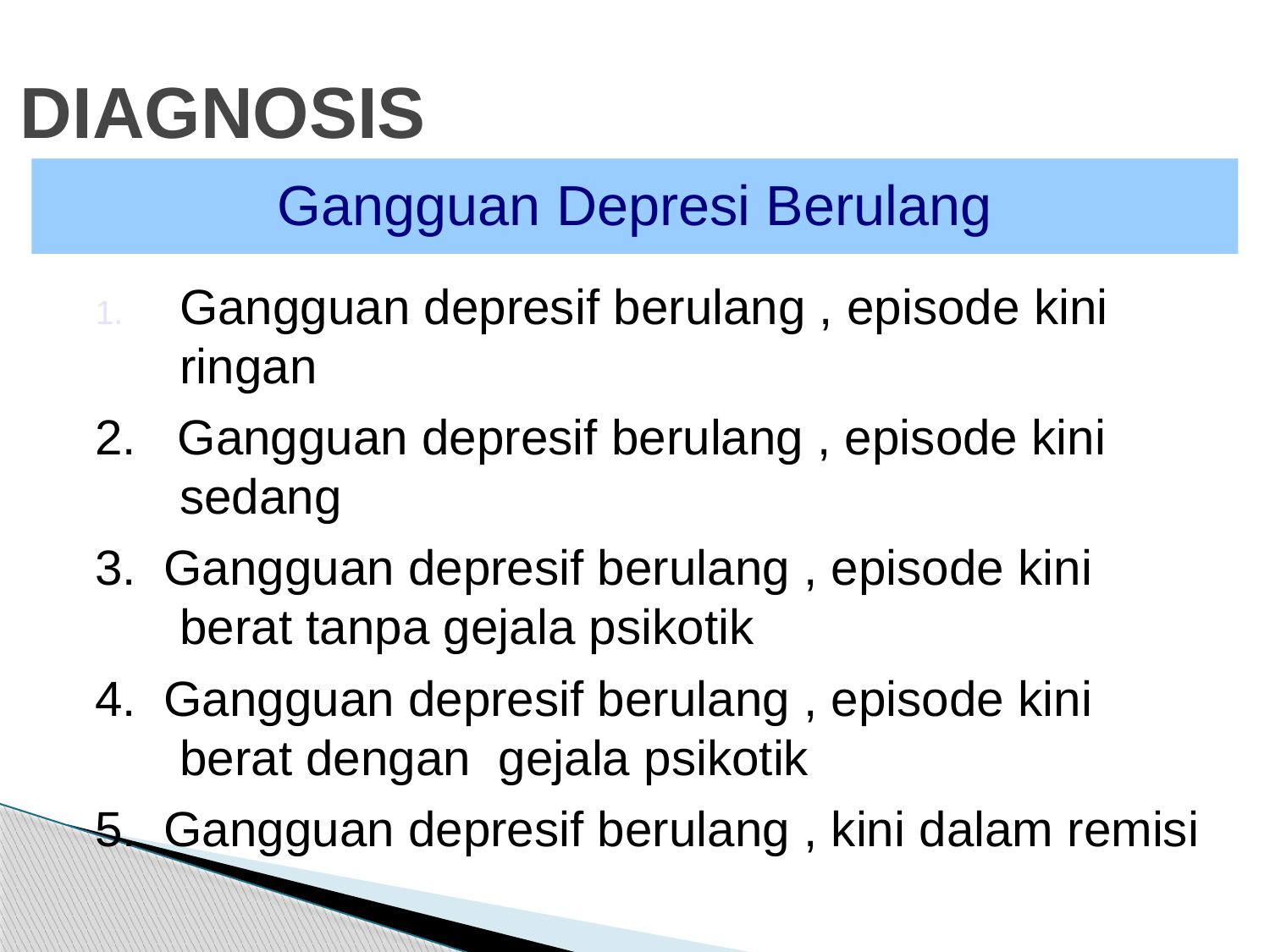

# DIAGNOSIS
Gangguan Depresi Berulang
Gangguan depresif berulang , episode kini ringan
2.   Gangguan depresif berulang , episode kini sedang
3.  Gangguan depresif berulang , episode kini berat tanpa gejala psikotik
4.  Gangguan depresif berulang , episode kini berat dengan  gejala psikotik
5.  Gangguan depresif berulang , kini dalam remisi